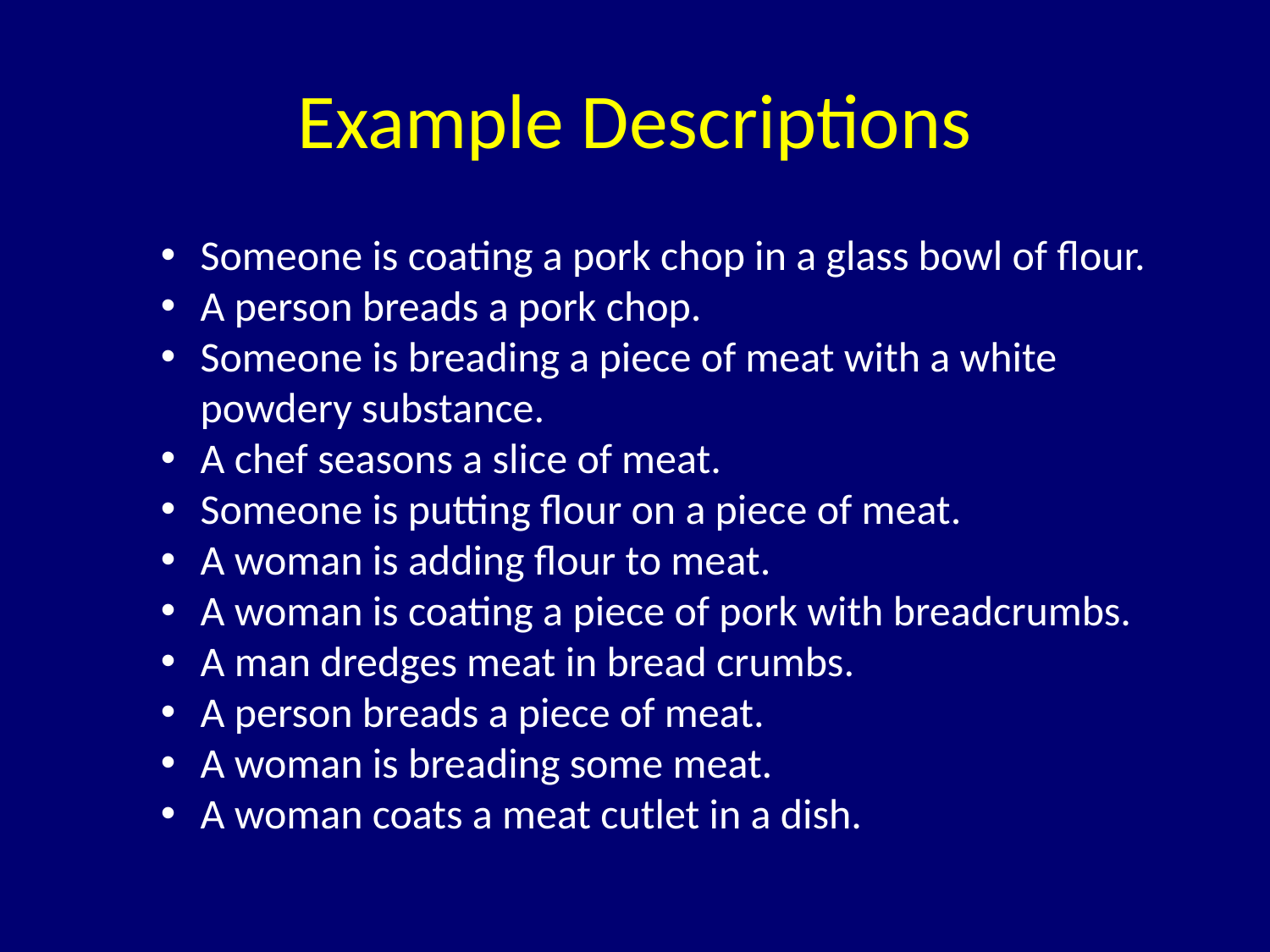

# Example Descriptions
Someone is coating a pork chop in a glass bowl of flour.
A person breads a pork chop.
Someone is breading a piece of meat with a white powdery substance.
A chef seasons a slice of meat.
Someone is putting flour on a piece of meat.
A woman is adding flour to meat.
A woman is coating a piece of pork with breadcrumbs.
A man dredges meat in bread crumbs.
A person breads a piece of meat.
A woman is breading some meat.
A woman coats a meat cutlet in a dish.